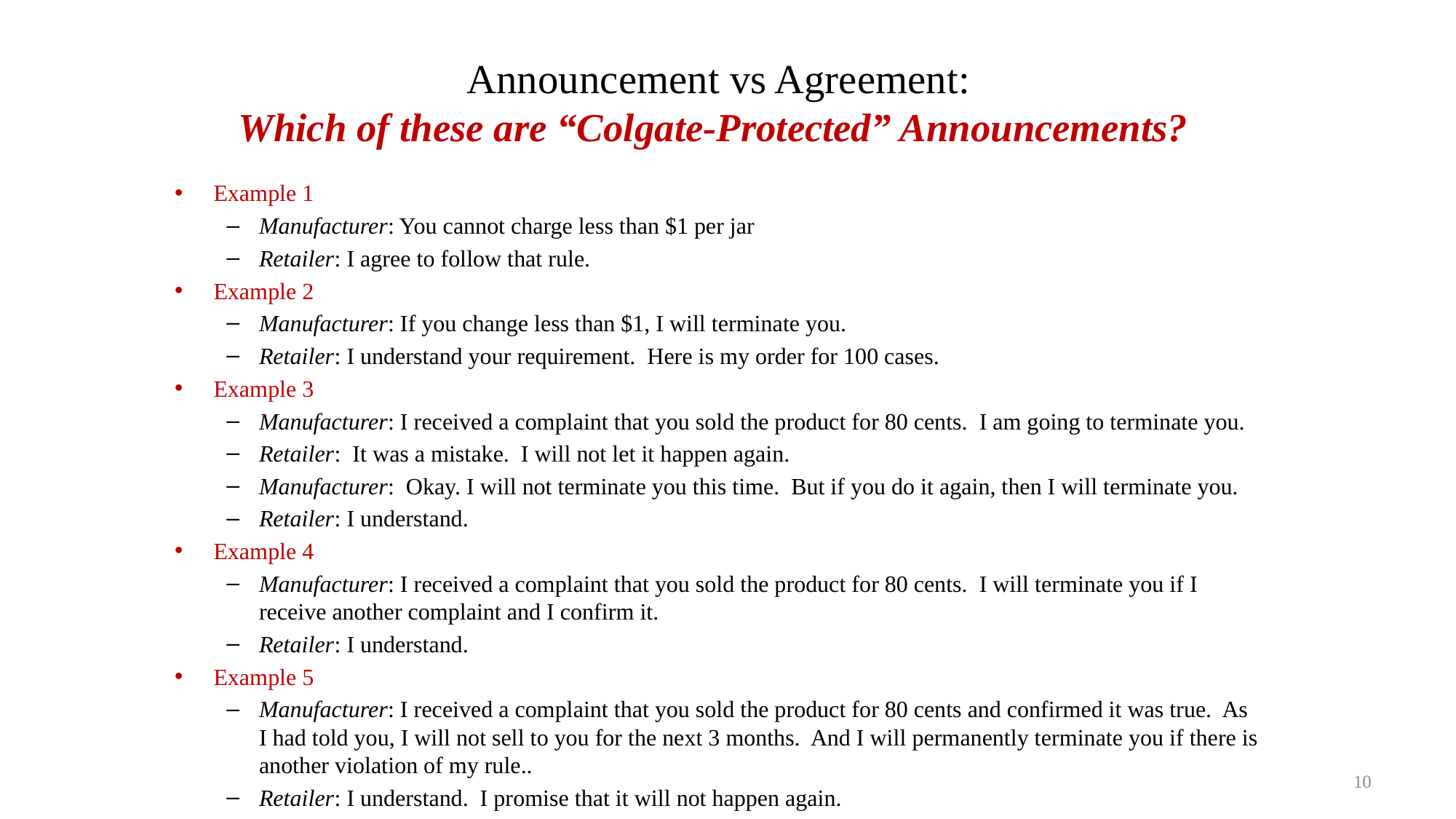

# Announcement vs Agreement: Which of these are “Colgate-Protected” Announcements?
Example 1
Manufacturer: You cannot charge less than $1 per jar
Retailer: I agree to follow that rule.
Example 2
Manufacturer: If you change less than $1, I will terminate you.
Retailer: I understand your requirement.  Here is my order for 100 cases.
Example 3
Manufacturer: I received a complaint that you sold the product for 80 cents.  I am going to terminate you.
Retailer:  It was a mistake.  I will not let it happen again.
Manufacturer:  Okay. I will not terminate you this time.  But if you do it again, then I will terminate you.
Retailer: I understand.
Example 4
Manufacturer: I received a complaint that you sold the product for 80 cents.  I will terminate you if I receive another complaint and I confirm it.
Retailer: I understand.
Example 5
Manufacturer: I received a complaint that you sold the product for 80 cents and confirmed it was true.  As I had told you, I will not sell to you for the next 3 months.  And I will permanently terminate you if there is another violation of my rule..
Retailer: I understand.  I promise that it will not happen again.
10